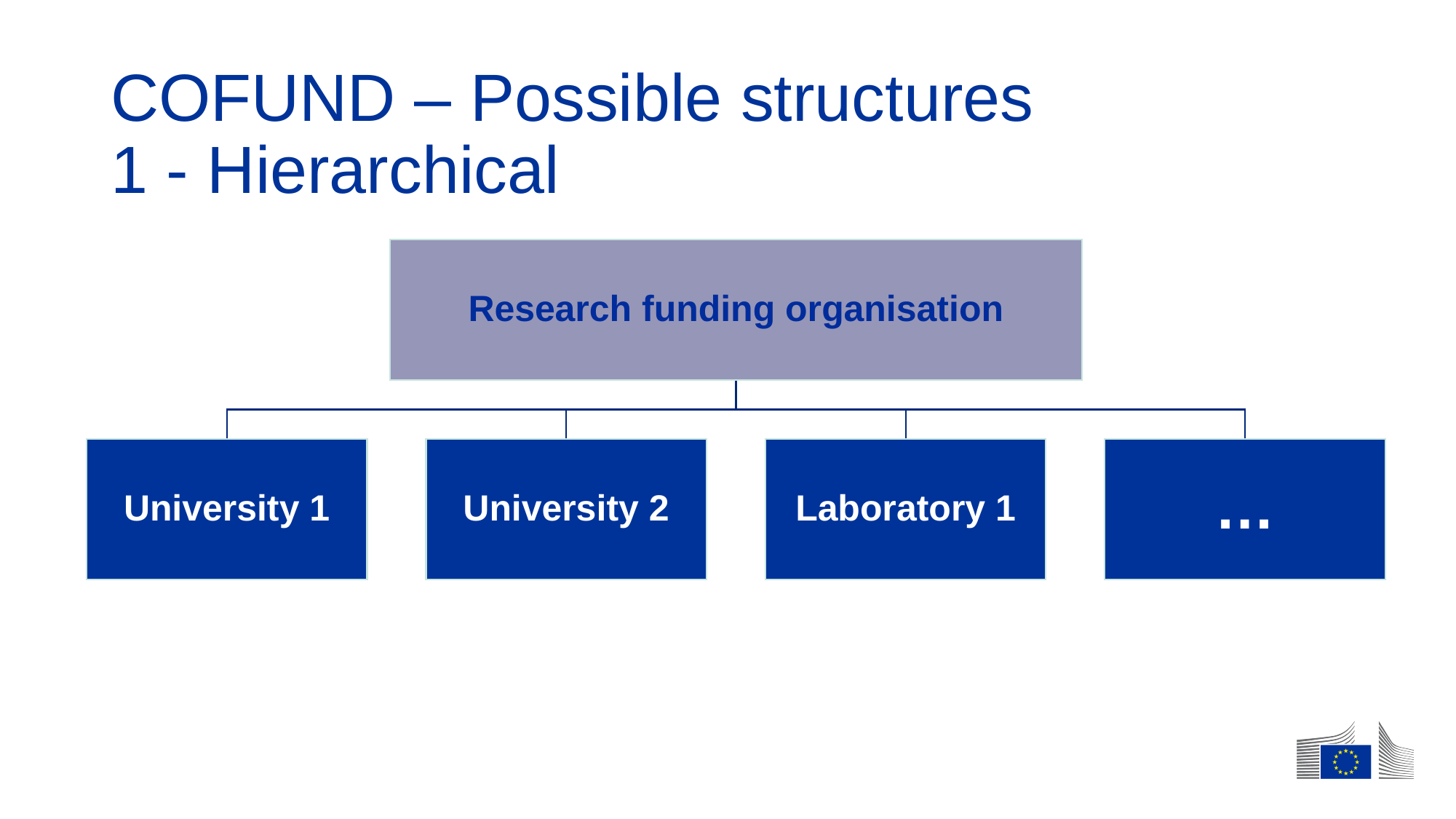

# COFUND – Possible structures 1 - Hierarchical
Research funding organisation
University 1
University 2
Laboratory 1
…